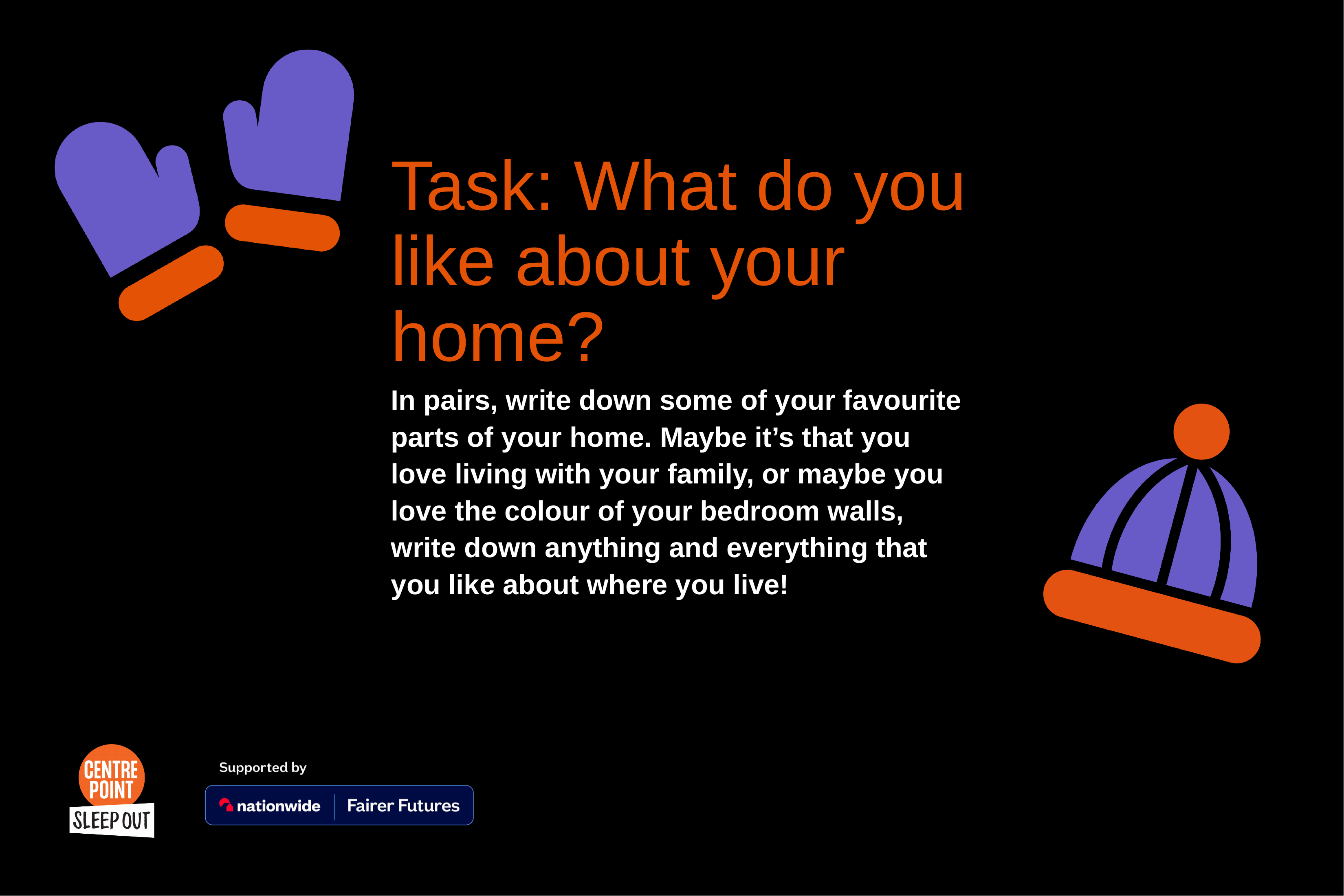

# Task: What do you like about your home?
In pairs, write down some of your favourite parts of your home. Maybe it’s that you love living with your family, or maybe you love the colour of your bedroom walls, write down anything and everything that you like about where you live!